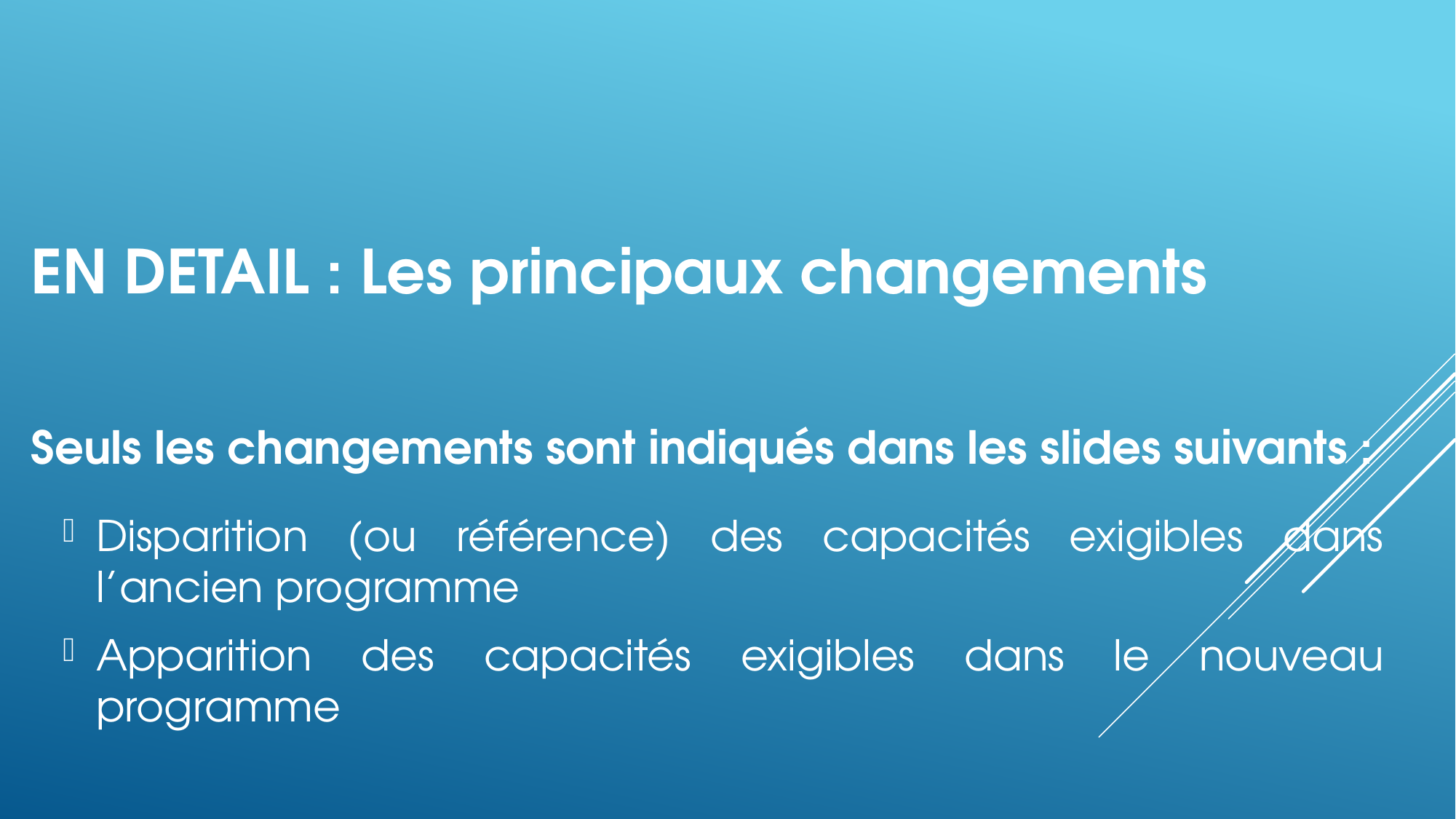

EN DETAIL : Les principaux changements

Seuls les changements sont indiqués dans les slides suivants :
Disparition (ou référence) des capacités exigibles dans l’ancien programme
Apparition des capacités exigibles dans le nouveau programme